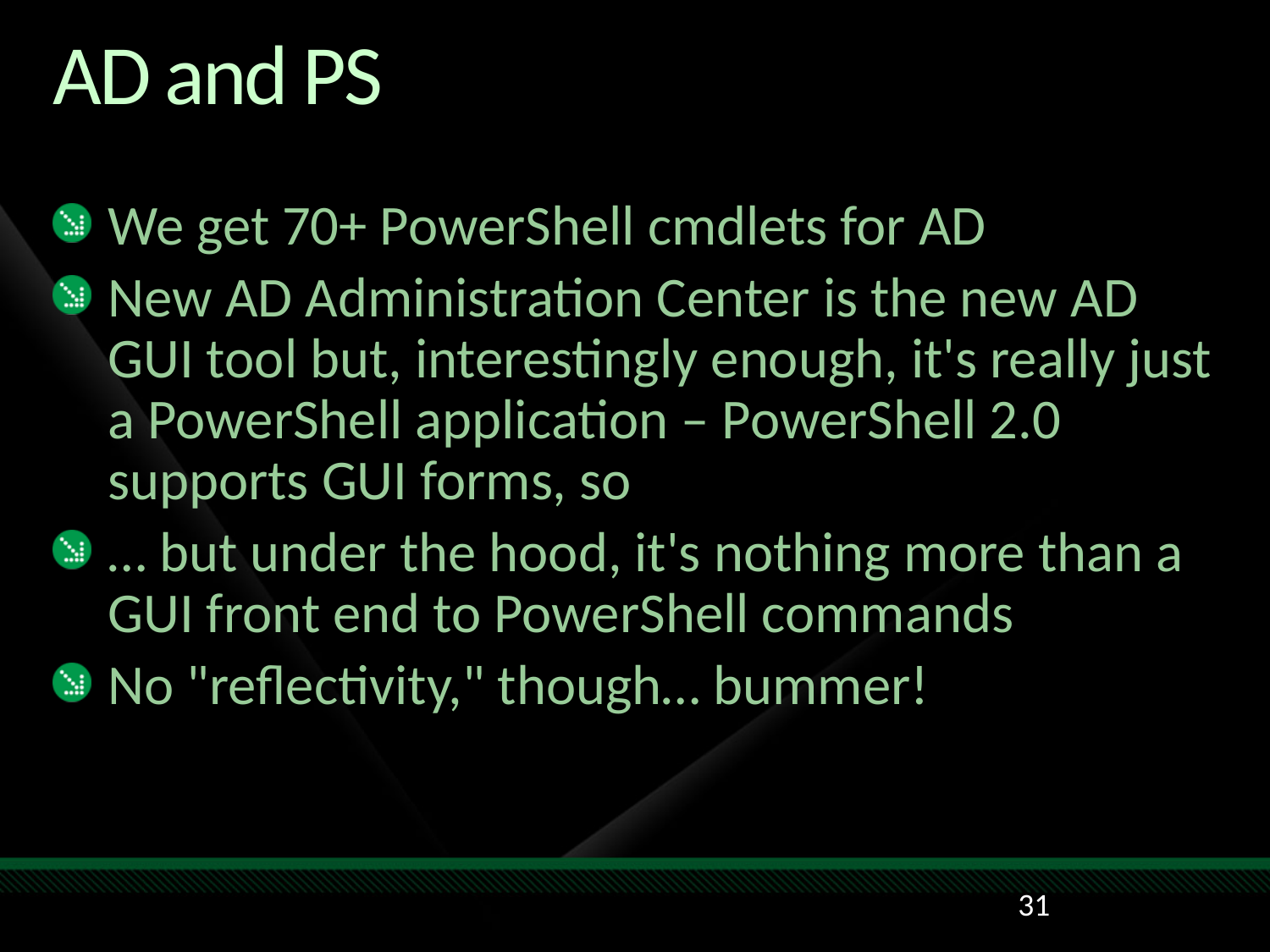

# AD and PS
We get 70+ PowerShell cmdlets for AD
New AD Administration Center is the new AD GUI tool but, interestingly enough, it's really just a PowerShell application – PowerShell 2.0 supports GUI forms, so
… but under the hood, it's nothing more than a GUI front end to PowerShell commands
No "reflectivity," though… bummer!
31